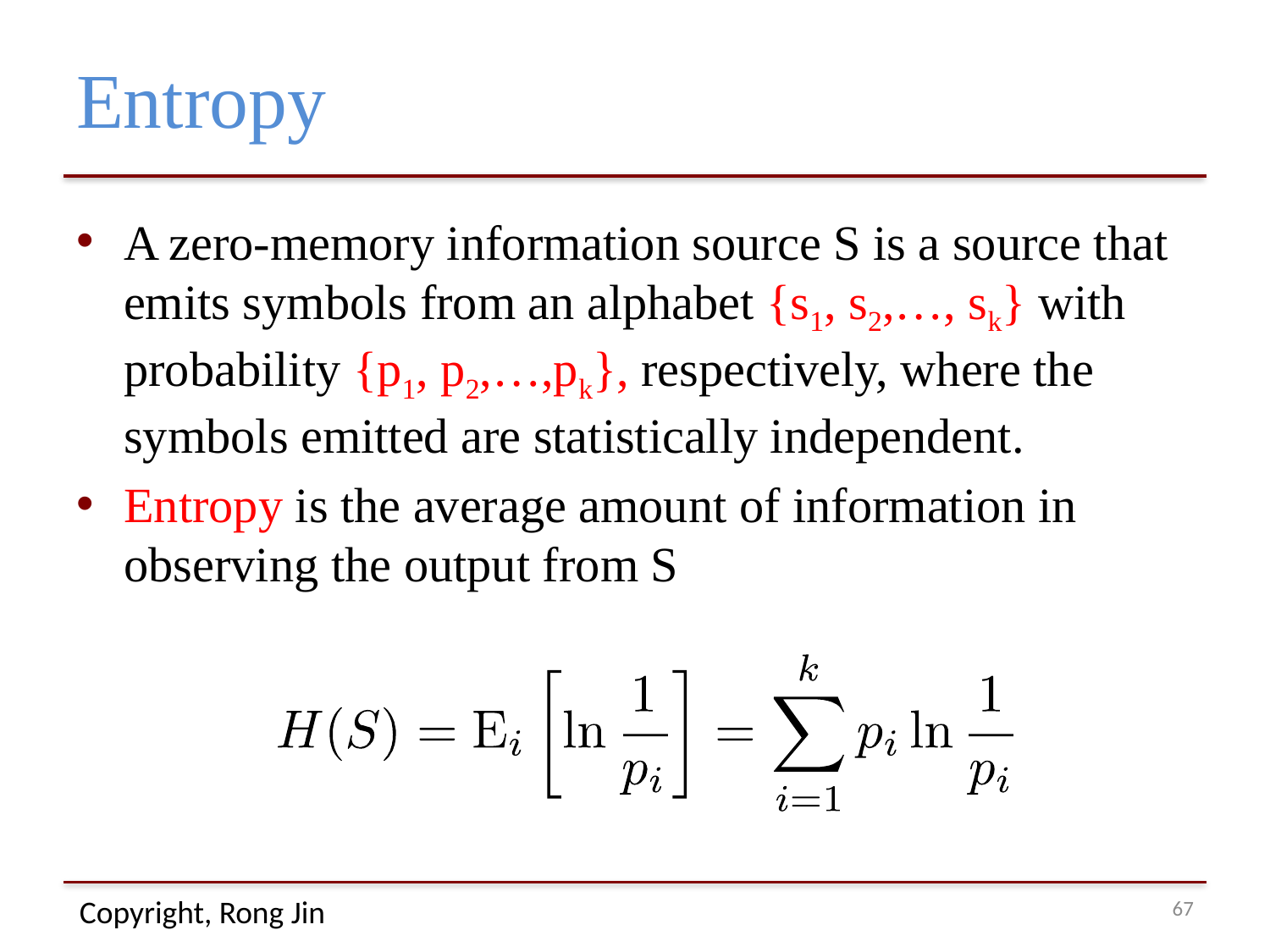

# Entropy
A zero-memory information source S is a source that emits symbols from an alphabet {s1, s2,…, sk} with probability {p1, p2,…,pk}, respectively, where the symbols emitted are statistically independent.
Entropy is the average amount of information in observing the output from S

67
Copyright, Rong Jin